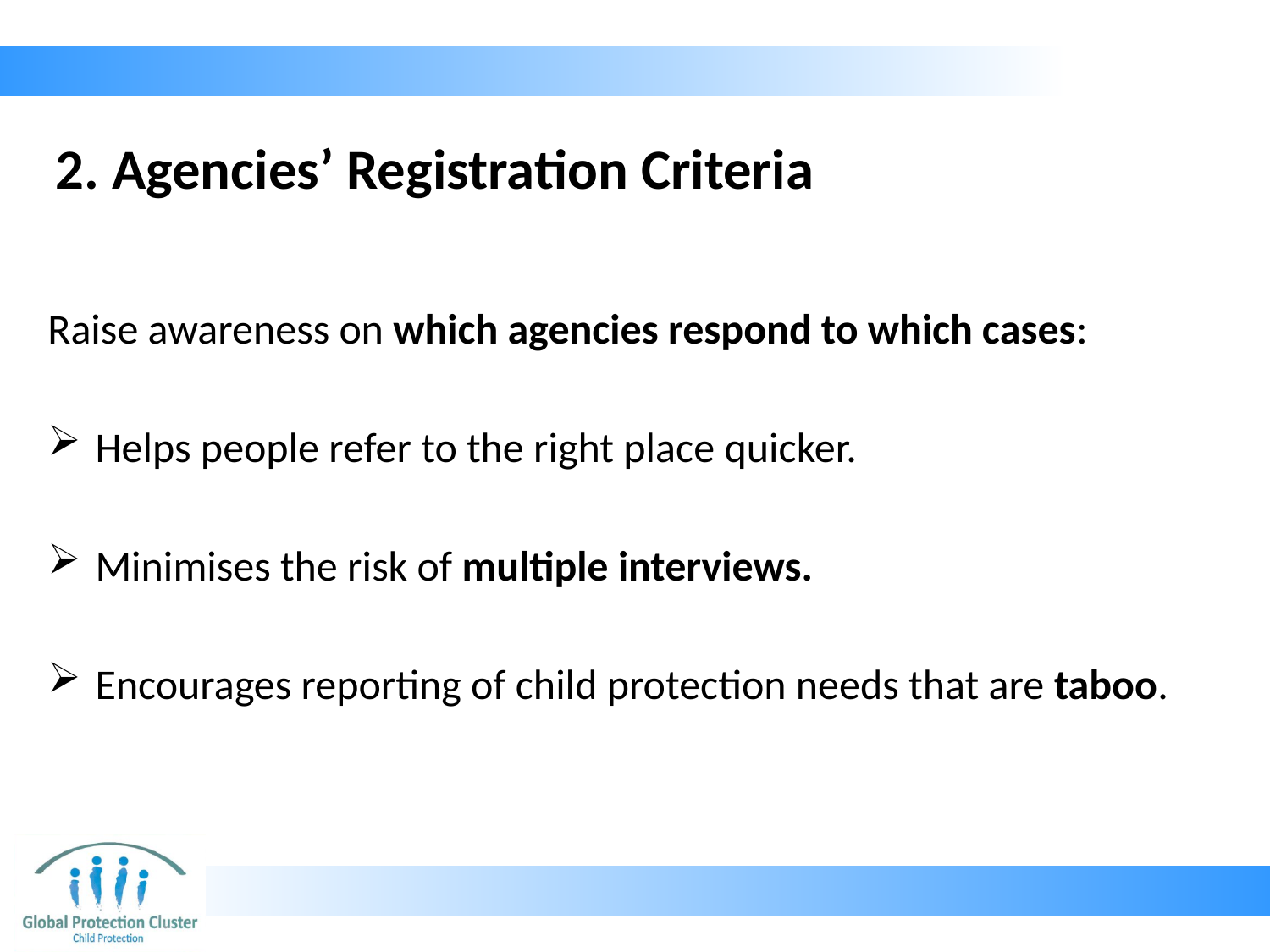

# 2. Agencies’ Registration Criteria

Raise awareness on which agencies respond to which cases:

Helps people refer to the right place quicker.

Minimises the risk of multiple interviews.

Encourages reporting of child protection needs that are taboo.